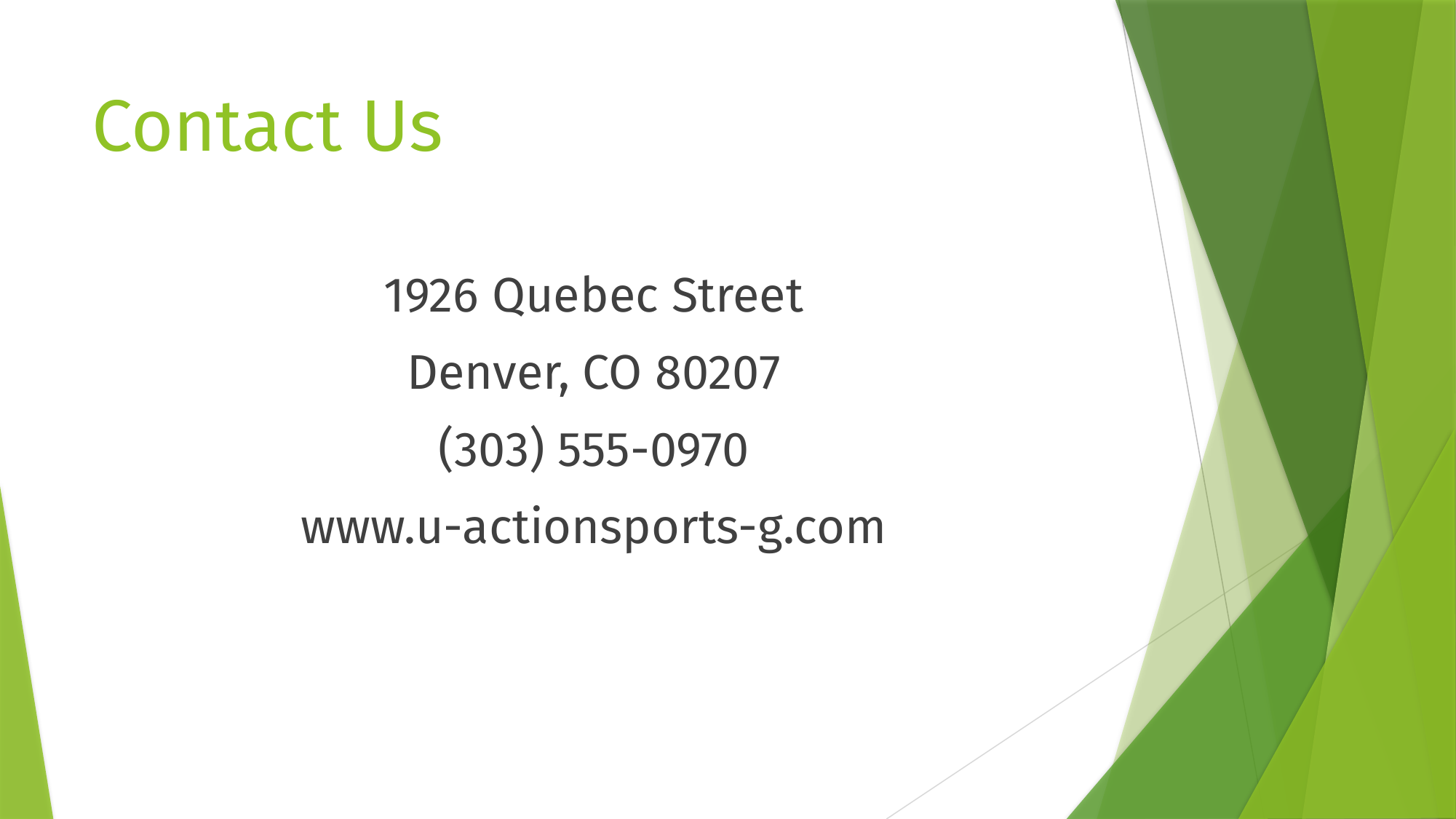

# Contact Us
1926 Quebec Street
Denver, CO 80207
(303) 555-0970
www.u-actionsports-g.com